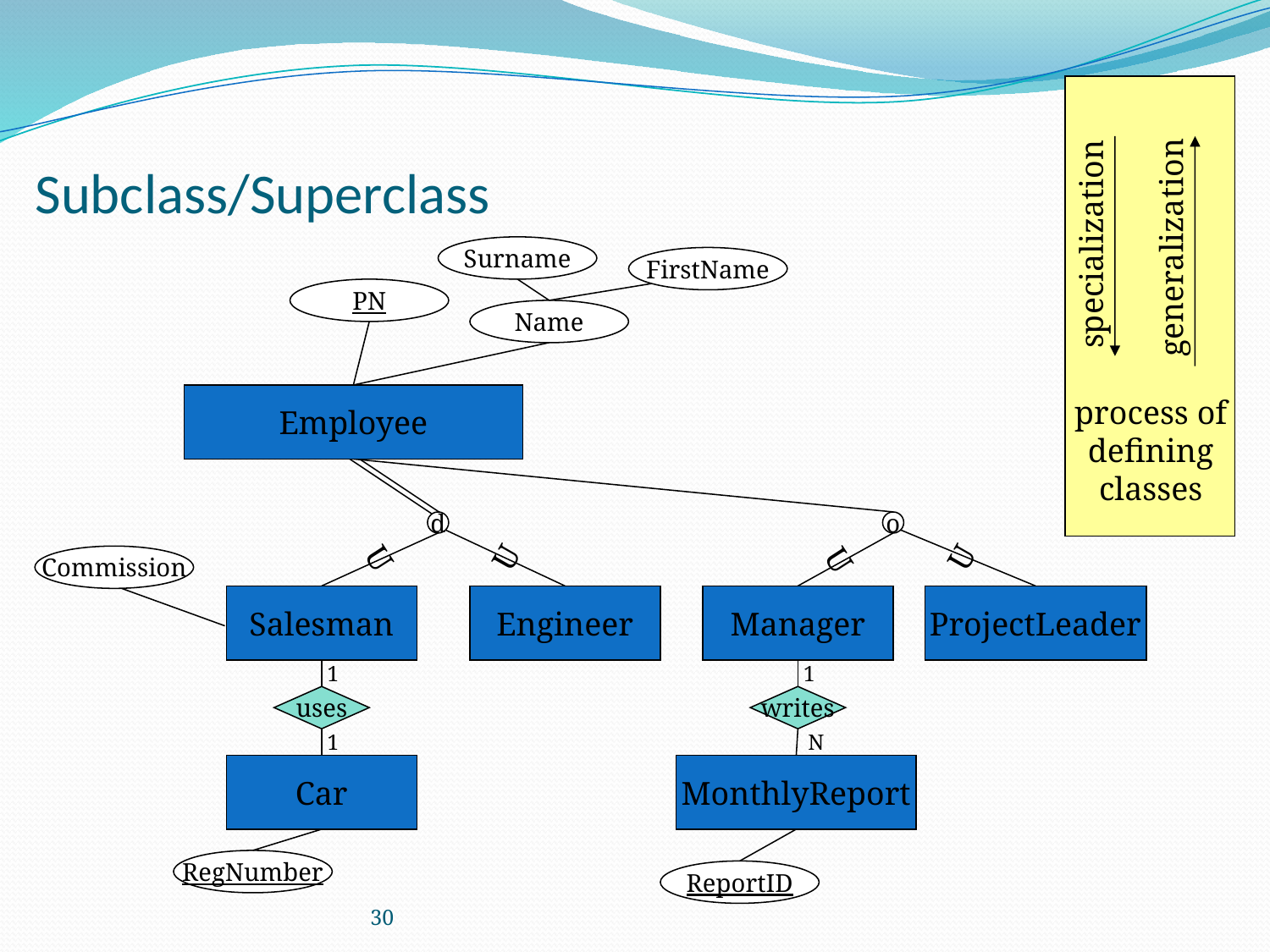

# Subclass/Superclass

specialization
generalization
process of
defining
classes
Surname
FirstName
PN
Name
Employee

d
o
U
U
U
U
Commission

Salesman
Engineer
Manager
ProjectLeader
1
1
uses
writes
1
N
Car
MonthlyReport
RegNumber
ReportID
30